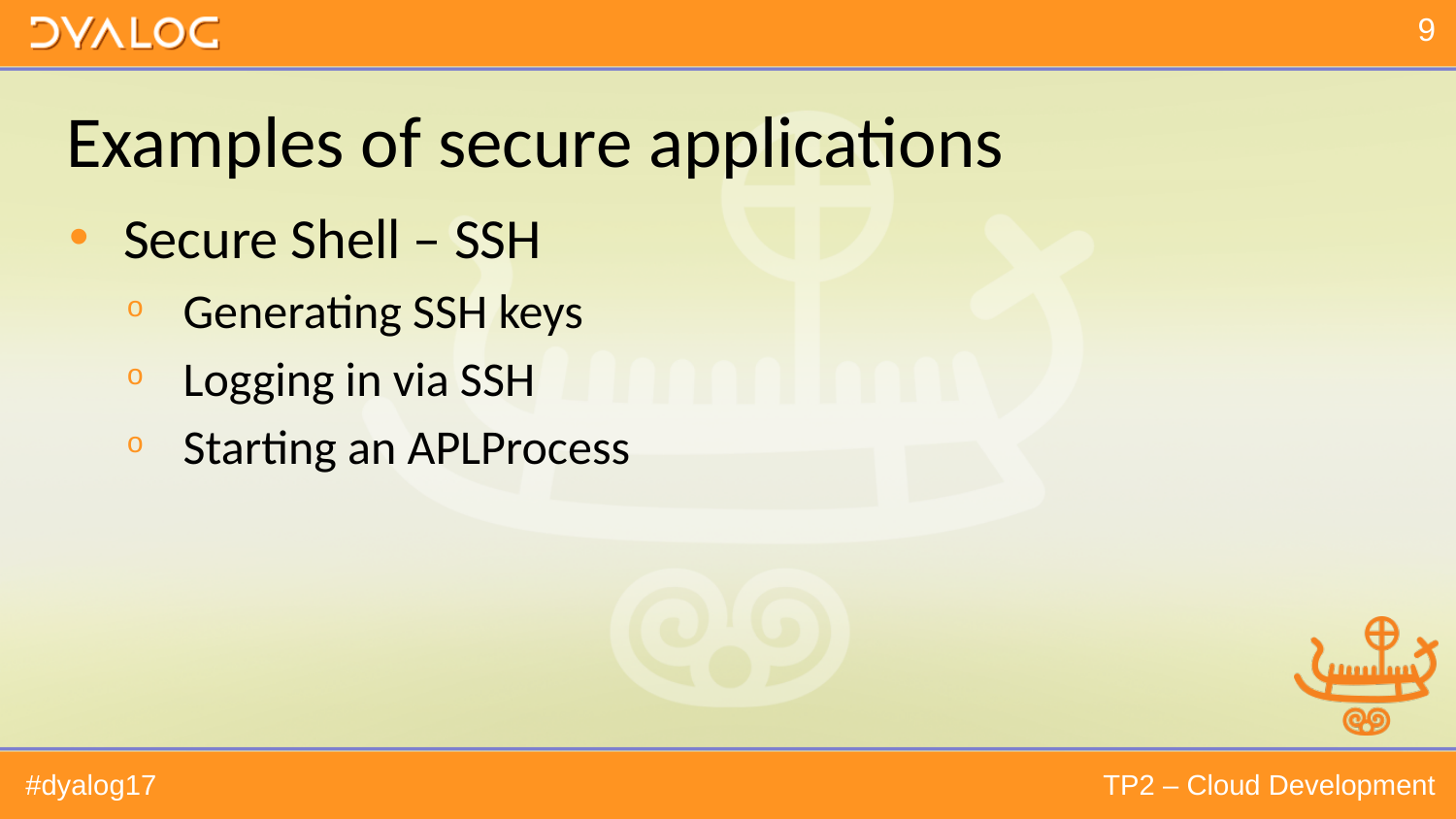

# Examples of secure applications

Secure Shell – SSH
Generating SSH keys
Logging in via SSH
Starting an APLProcess